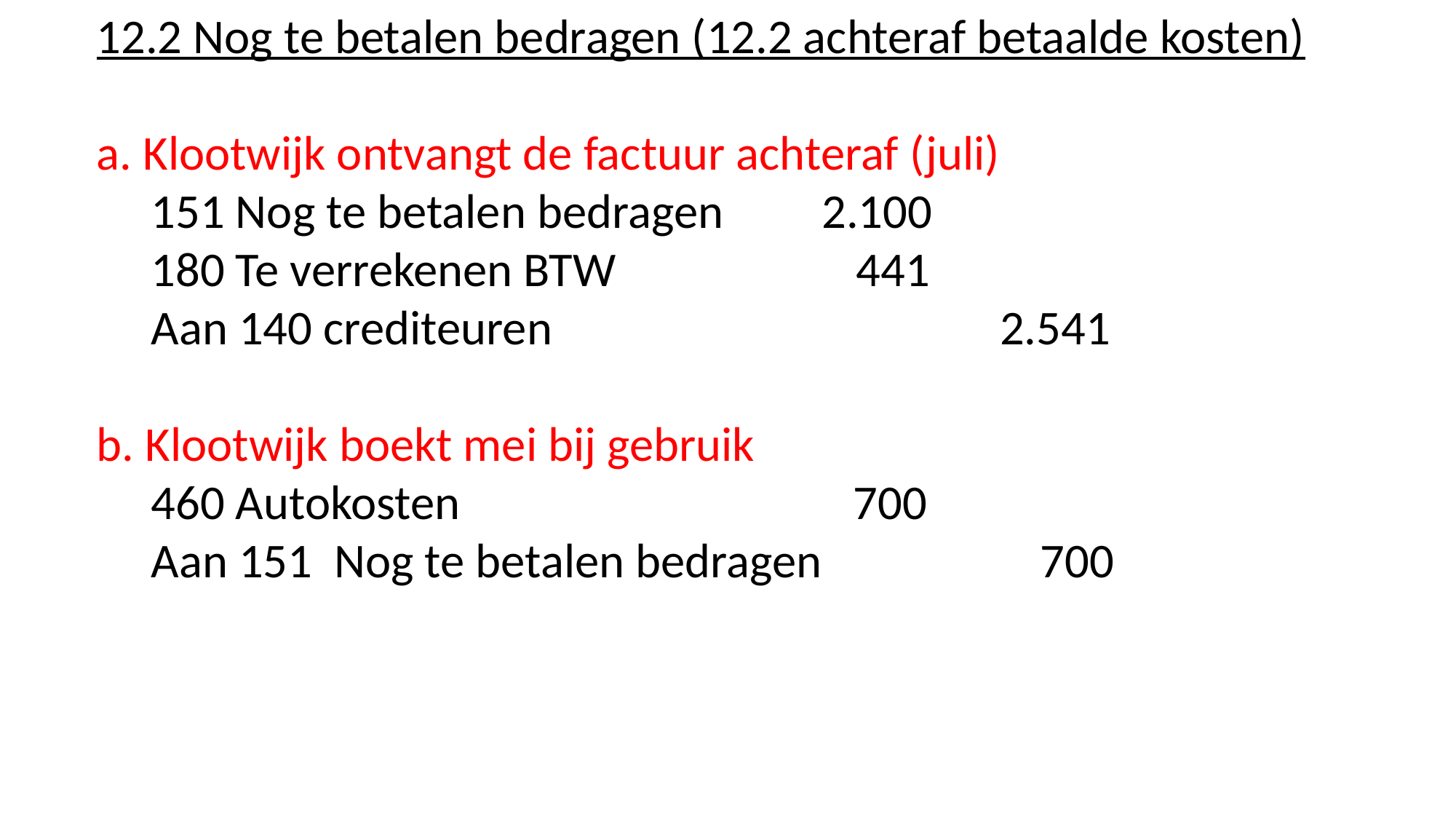

12.2 Nog te betalen bedragen (12.2 achteraf betaalde kosten)

a. Klootwijk ontvangt de factuur achteraf (juli)
     151 Nog te betalen bedragen         2.100
     180 Te verrekenen BTW                      441
     Aan 140 crediteuren                                         2.541

b. Klootwijk boekt mei bij gebruik
     460 Autokosten                                    700
     Aan 151  Nog te betalen bedragen                    700